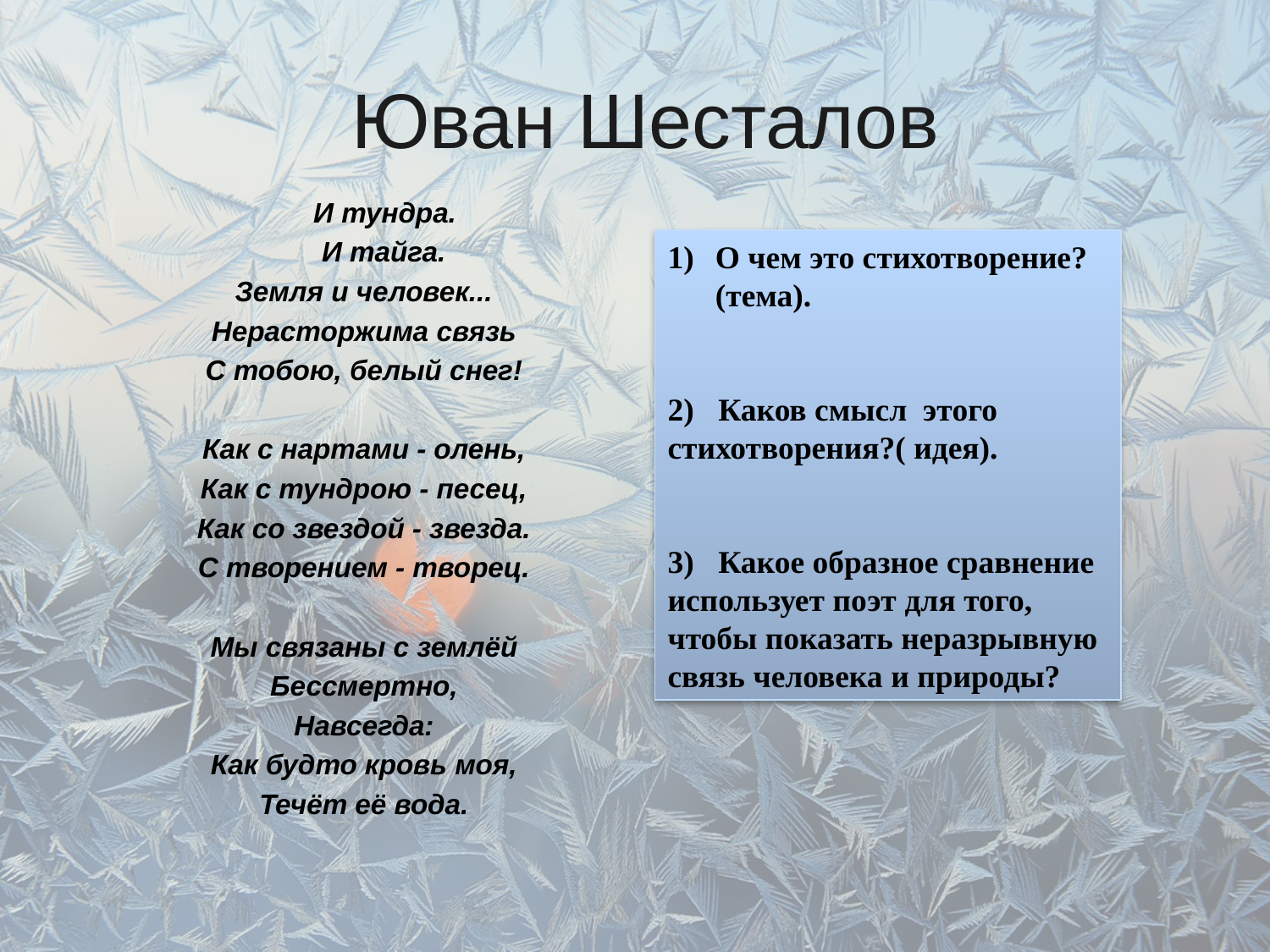

# Юван Шесталов
      И тундра.
     И тайга.
Земля и человек...
Нерасторжима связь
С тобою, белый снег!

Как с нартами - олень,
Как с тундрою - песец,
Как со звездой - звезда.
С творением - творец.

Мы связаны с землёй
Бессмертно,
Навсегда:
Как будто кровь моя,
Течёт её вода.

О чем это стихотворение?(тема).

2)   Каков смысл  этого стихотворения?( идея).

3)   Какое образное сравнение использует поэт для того, чтобы показать неразрывную связь человека и природы?